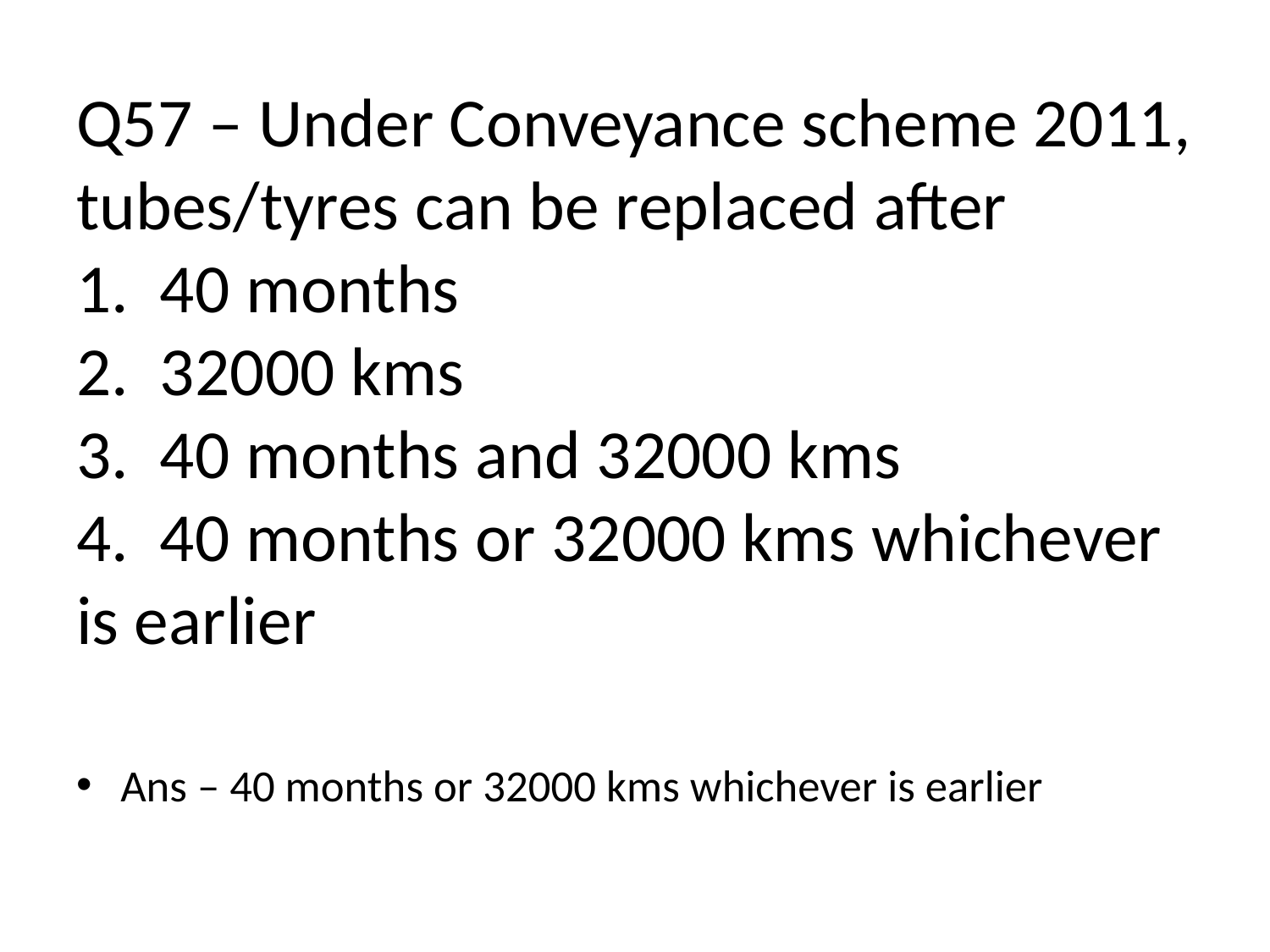

# Q57 – Under Conveyance scheme 2011, tubes/tyres can be replaced after 1.  40 months 2.  32000 kms 3.  40 months and 32000 kms 4.  40 months or 32000 kms whichever is earlier
Ans – 40 months or 32000 kms whichever is earlier